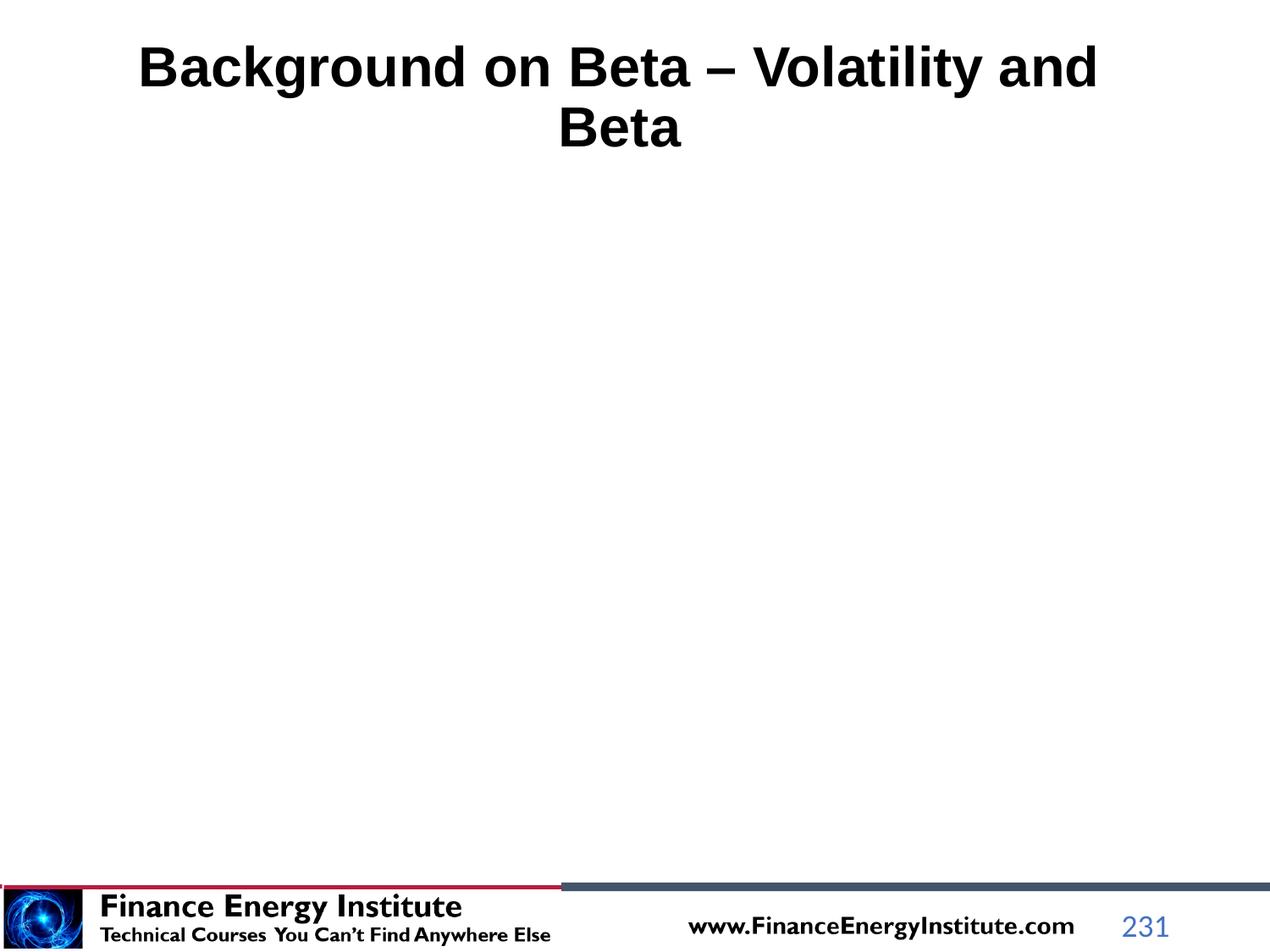

# Background on Beta – Volatility and Beta

231